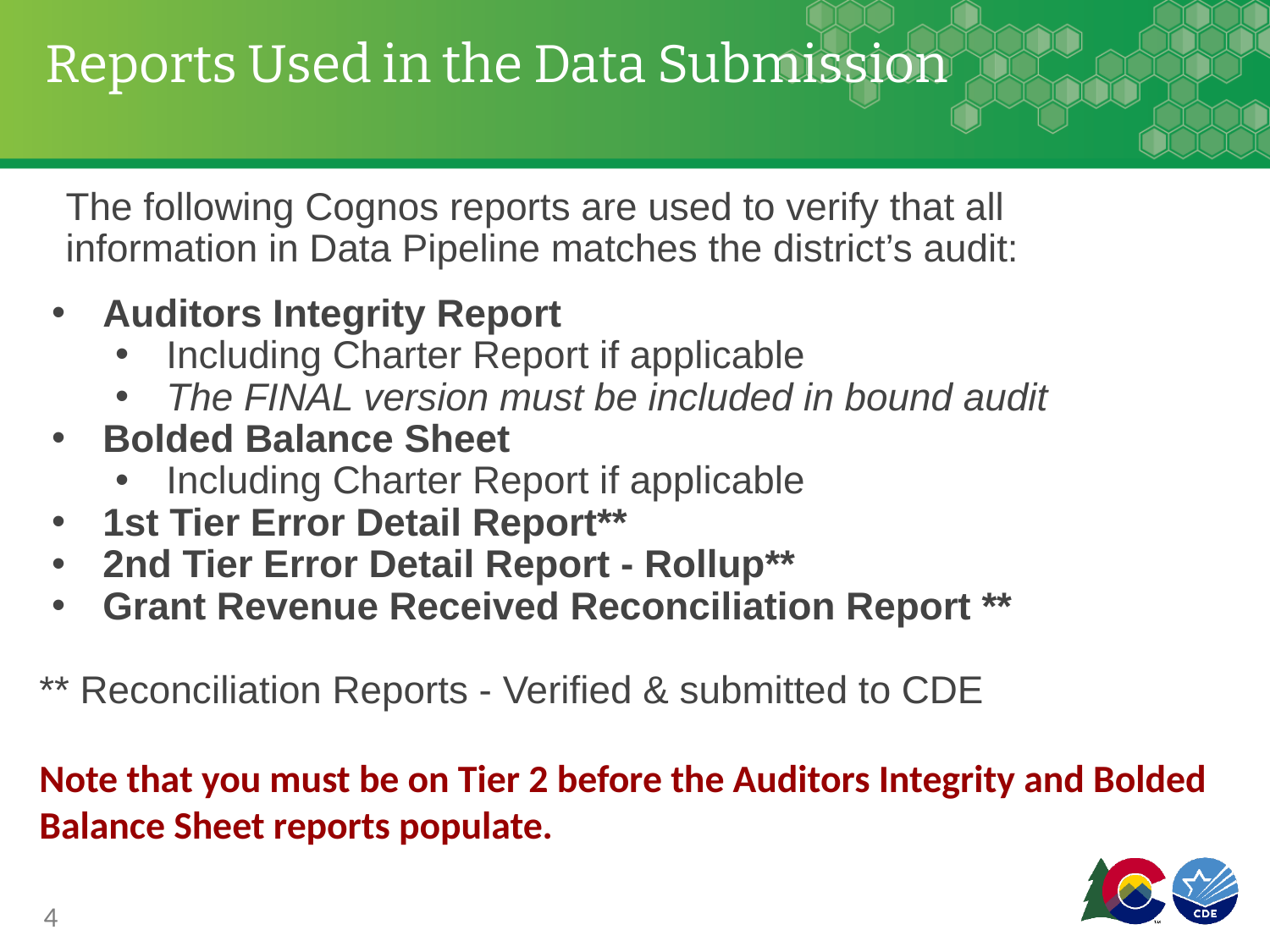

# Reports Used in the Data Submission
The following Cognos reports are used to verify that all
information in Data Pipeline matches the district’s audit:
Auditors Integrity Report
Including Charter Report if applicable
The FINAL version must be included in bound audit
Bolded Balance Sheet
Including Charter Report if applicable
1st Tier Error Detail Report**
2nd Tier Error Detail Report - Rollup**
Grant Revenue Received Reconciliation Report **

** Reconciliation Reports - Verified & submitted to CDE

Note that you must be on Tier 2 before the Auditors Integrity and Bolded Balance Sheet reports populate.

4